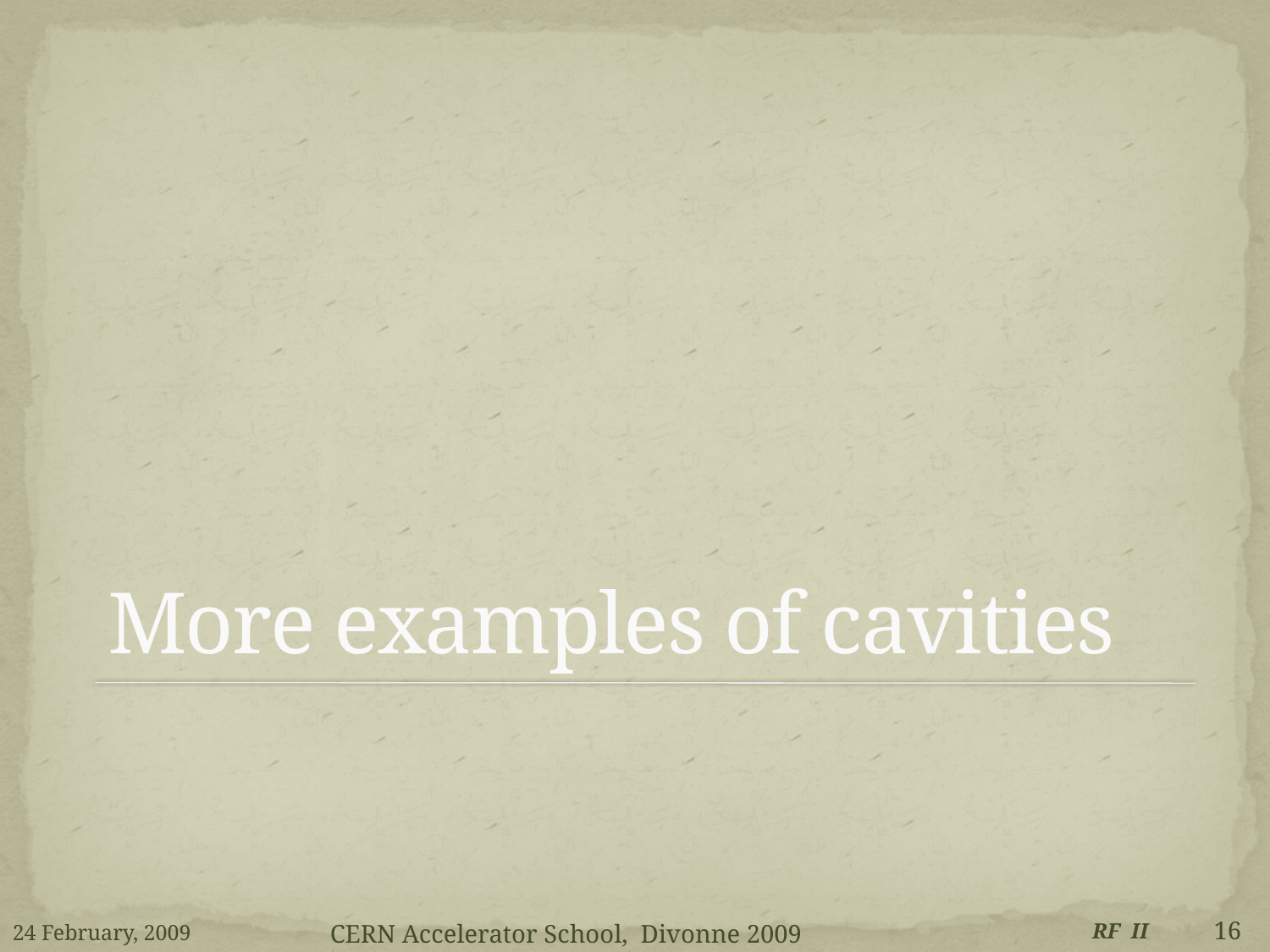

# More examples of cavities

24 February, 2009
RF  II
16